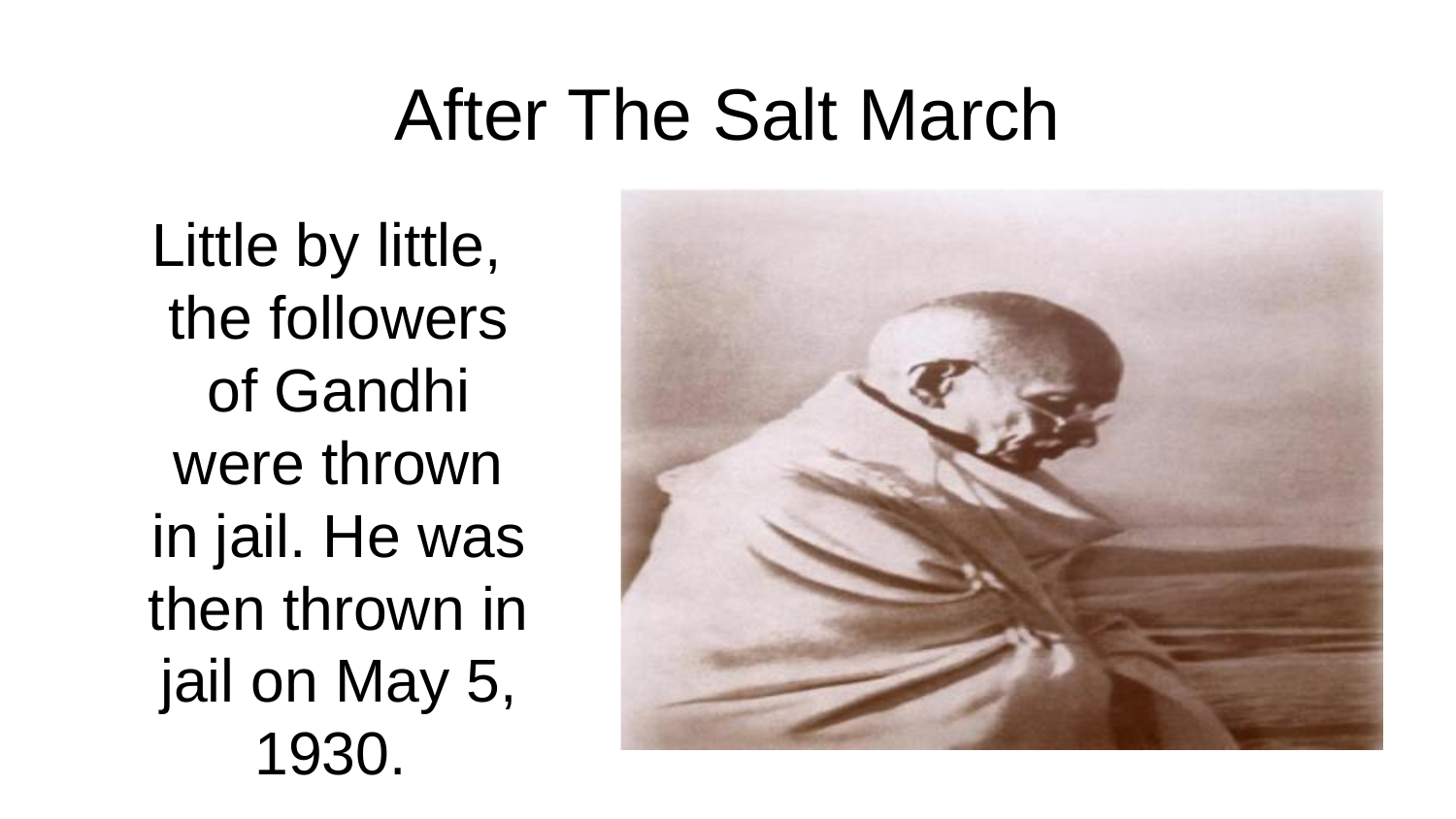

# After The Salt March

Little by little, the followers of Gandhi were thrown in jail. He was then thrown in jail on May 5, 1930.